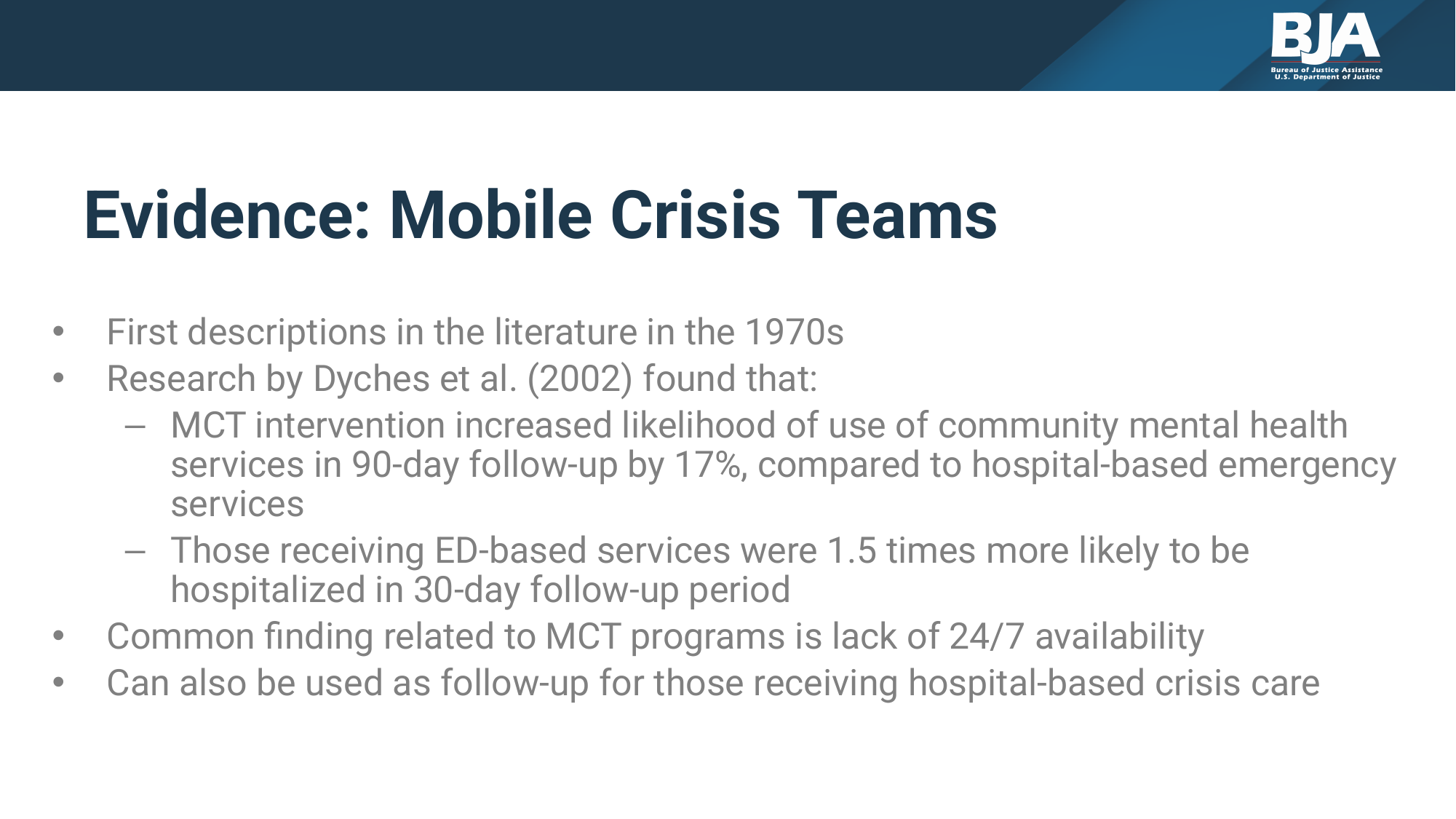

# Evidence: Mobile Crisis Teams
First descriptions in the literature in the 1970s
Research by Dyches et al. (2002) found that:
MCT intervention increased likelihood of use of community mental health services in 90-day follow-up by 17%, compared to hospital-based emergency services
Those receiving ED-based services were 1.5 times more likely to be hospitalized in 30-day follow-up period
Common finding related to MCT programs is lack of 24/7 availability
Can also be used as follow-up for those receiving hospital-based crisis care